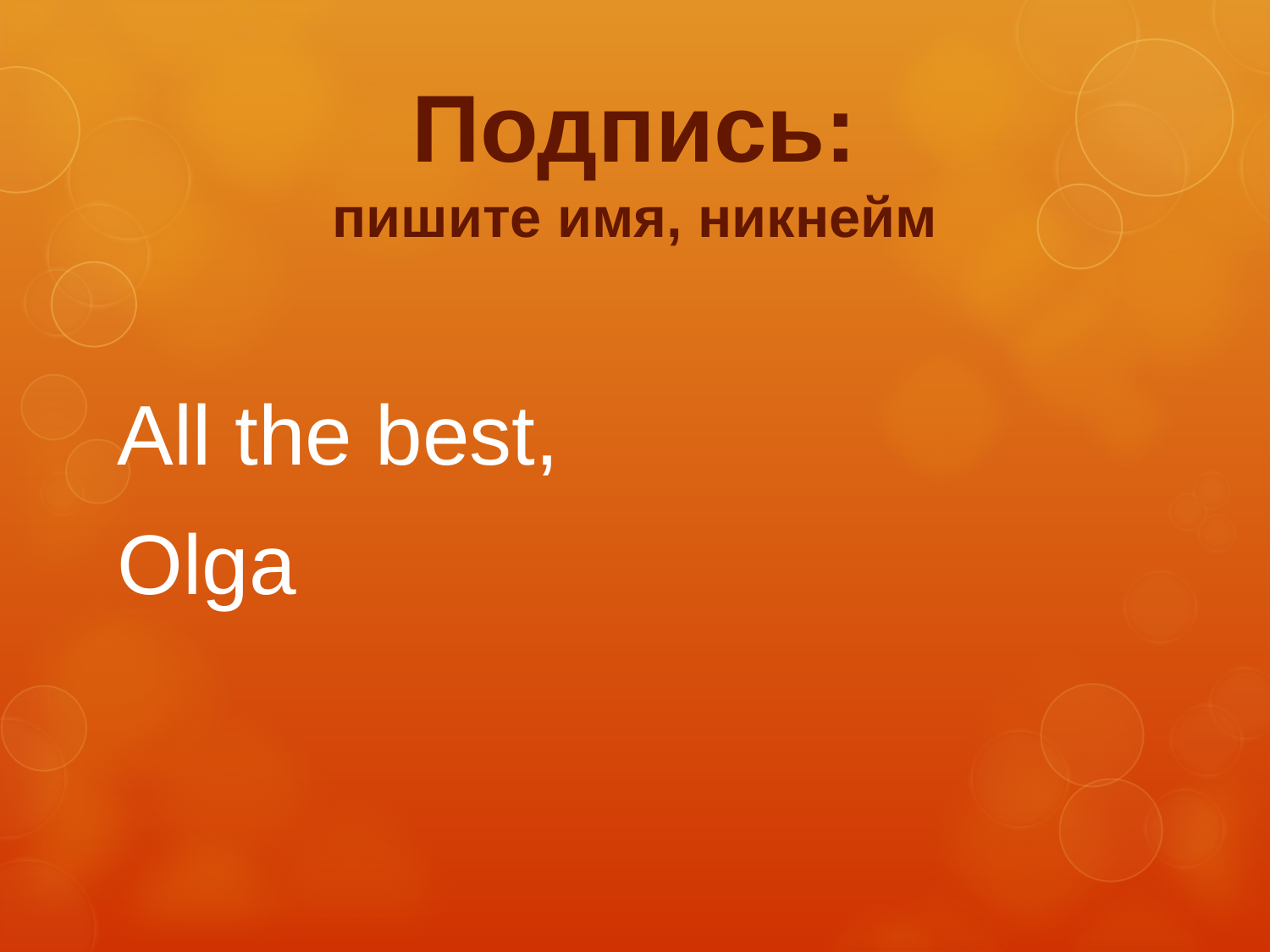

# Подпись: пишите имя, никнейм
All the best,
Olga